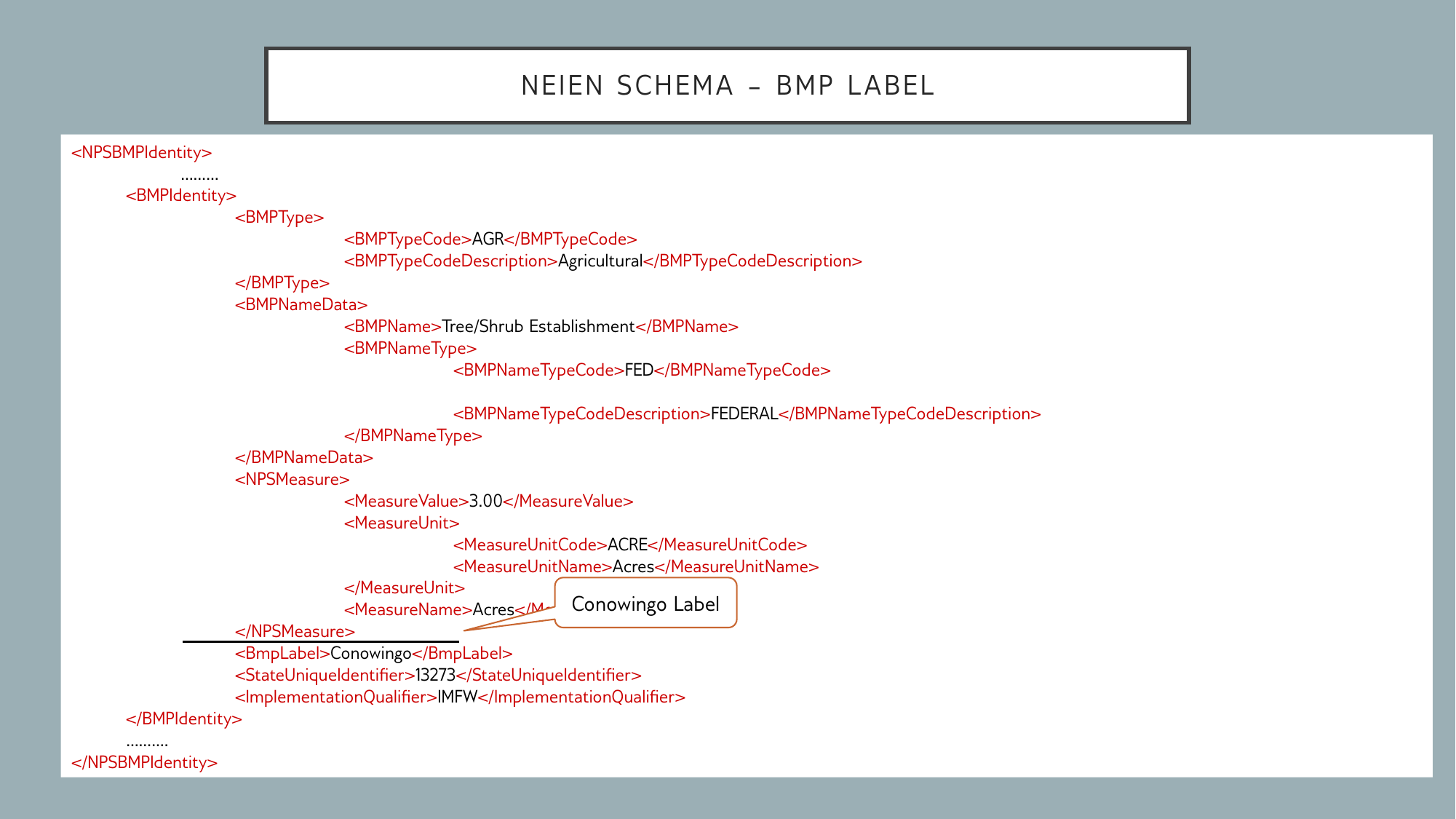

# NEIEN Schema – BMP Label
<NPSBMPIdentity>
	………
<BMPIdentity>
	<BMPType>
		<BMPTypeCode>AGR</BMPTypeCode>
		<BMPTypeCodeDescription>Agricultural</BMPTypeCodeDescription>
	</BMPType>
	<BMPNameData>
		<BMPName>Tree/Shrub Establishment</BMPName>
		<BMPNameType>
			<BMPNameTypeCode>FED</BMPNameTypeCode>
			<BMPNameTypeCodeDescription>FEDERAL</BMPNameTypeCodeDescription>
		</BMPNameType>
	</BMPNameData>
	<NPSMeasure>
		<MeasureValue>3.00</MeasureValue>
		<MeasureUnit>
			<MeasureUnitCode>ACRE</MeasureUnitCode>
			<MeasureUnitName>Acres</MeasureUnitName>
		</MeasureUnit>
		<MeasureName>Acres</MeasureName>
	</NPSMeasure>
	<BmpLabel>Conowingo</BmpLabel>
	<StateUniqueIdentifier>13273</StateUniqueIdentifier>
	<ImplementationQualifier>IMFW</ImplementationQualifier>
</BMPIdentity>
……….
</NPSBMPIdentity>
Conowingo Label